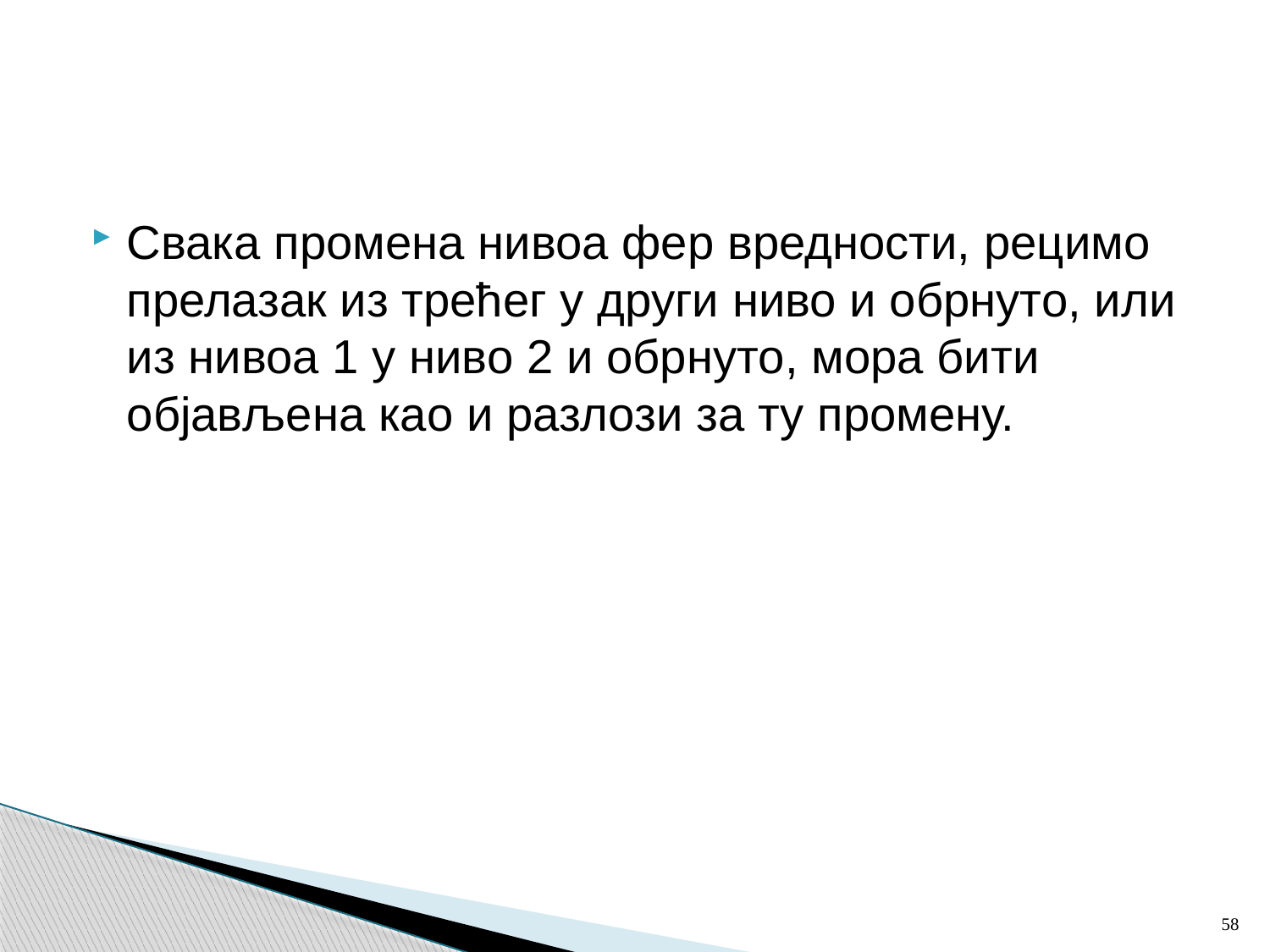

#
Свака промена нивоа фер вредности, рецимо прелазак из трећег у други ниво и обрнуто, или из нивоа 1 у ниво 2 и обрнуто, мора бити објављена као и разлози за ту промену.
58